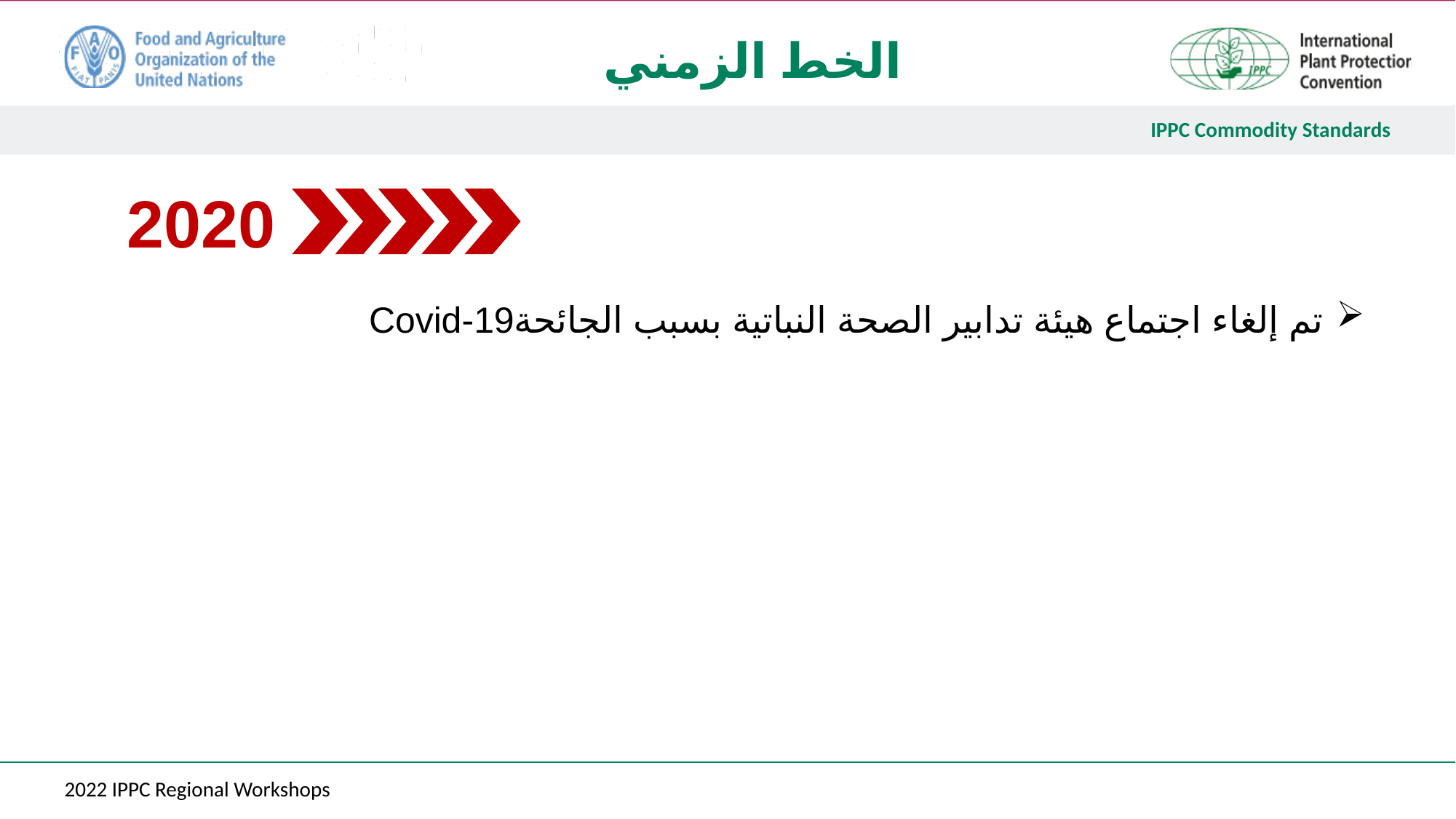

# الخط الزمني
2020

تم إلغاء اجتماع هيئة تدابير الصحة النباتية بسبب الجائحةCovid-19